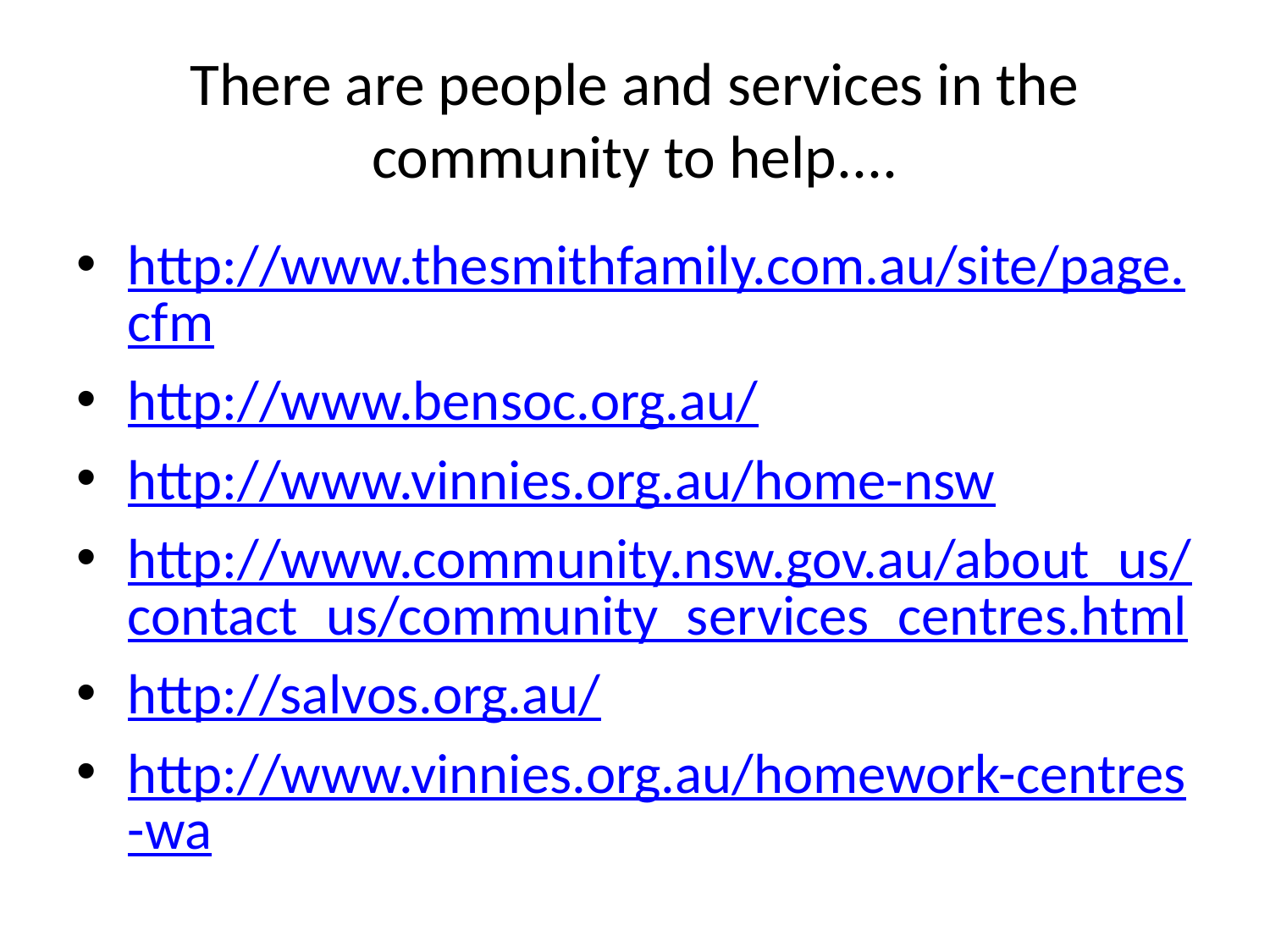

# There are people and services in the community to help....
http://www.thesmithfamily.com.au/site/page.cfm
http://www.bensoc.org.au/
http://www.vinnies.org.au/home-nsw
http://www.community.nsw.gov.au/about_us/contact_us/community_services_centres.html
http://salvos.org.au/
http://www.vinnies.org.au/homework-centres-wa